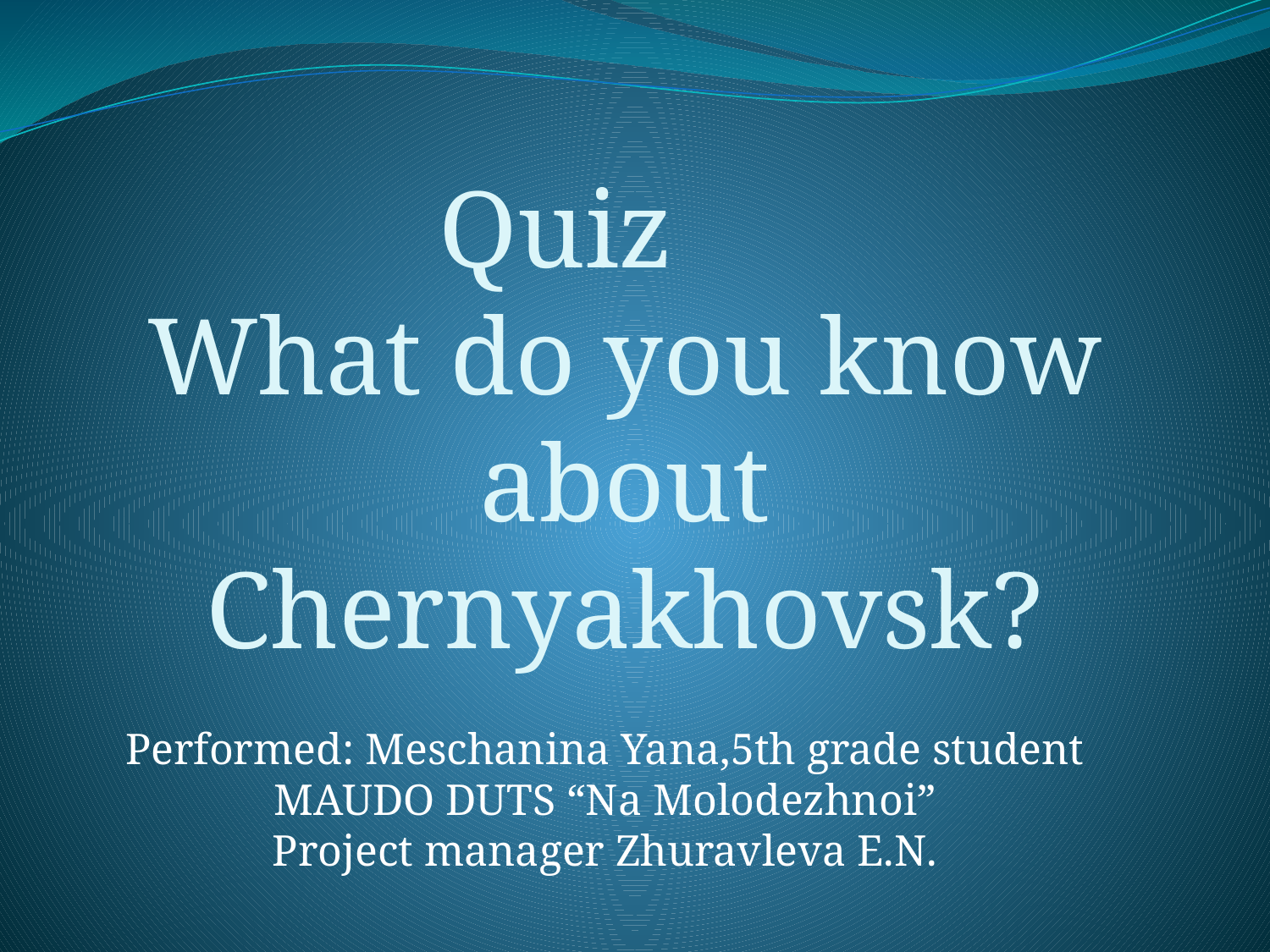

Quiz
What do you know about
Chernyakhovsk?
Performed: Meschanina Yana,5th grade student
MAUDO DUTS “Na Molodezhnoi”
Project manager Zhuravleva E.N.